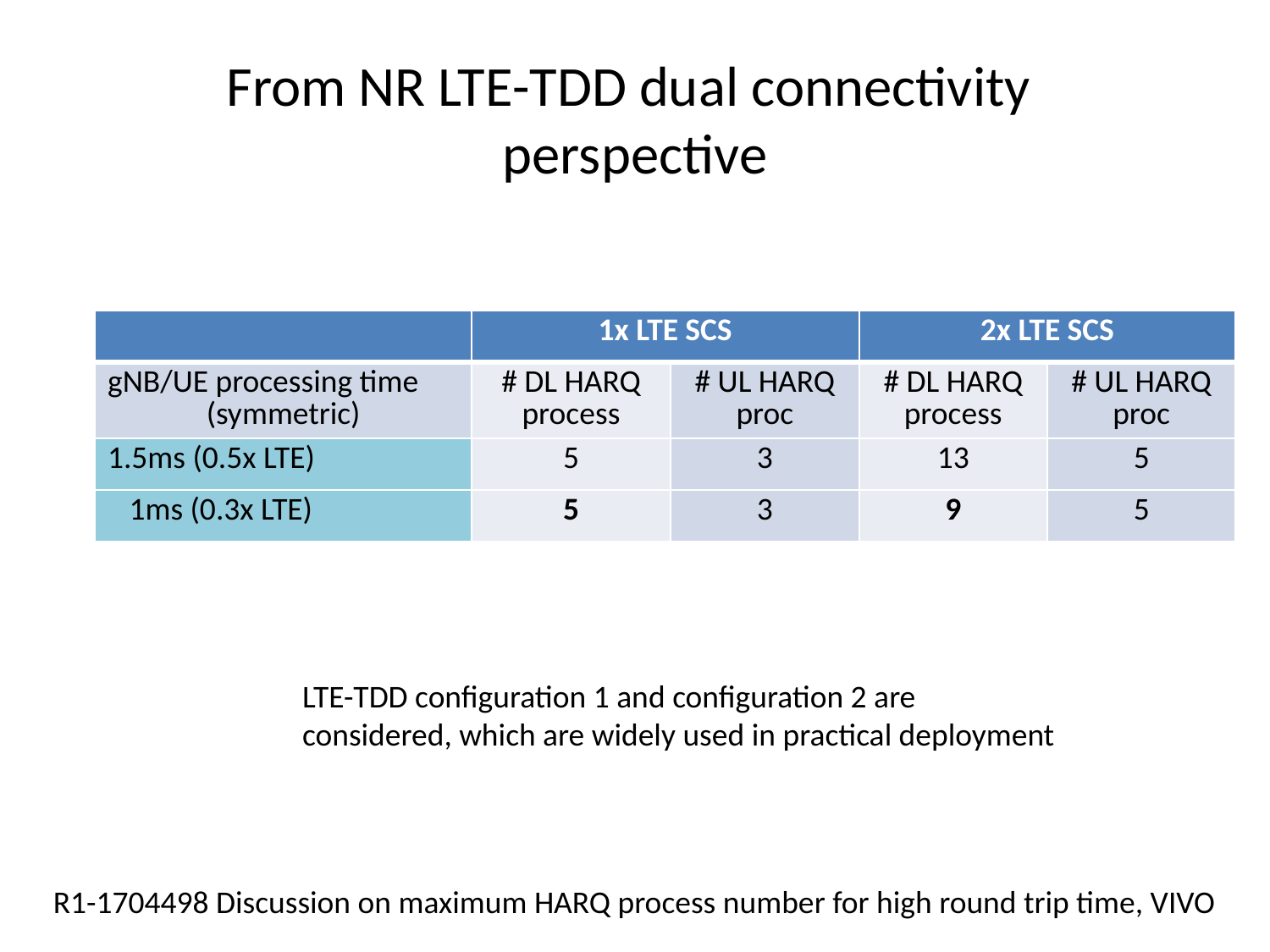

# From NR LTE-TDD dual connectivity perspective
|  | 1x LTE SCS |  | 2x LTE SCS |  |
| --- | --- | --- | --- | --- |
| gNB/UE processing time (symmetric) | # DL HARQ process | # UL HARQ proc | # DL HARQ process | # UL HARQ proc |
| 1.5ms (0.5x LTE) | 5 | 3 | 13 | 5 |
| 1ms (0.3x LTE) | 5 | 3 | 9 | 5 |
LTE-TDD configuration 1 and configuration 2 are considered, which are widely used in practical deployment
R1-1704498 Discussion on maximum HARQ process number for high round trip time, VIVO